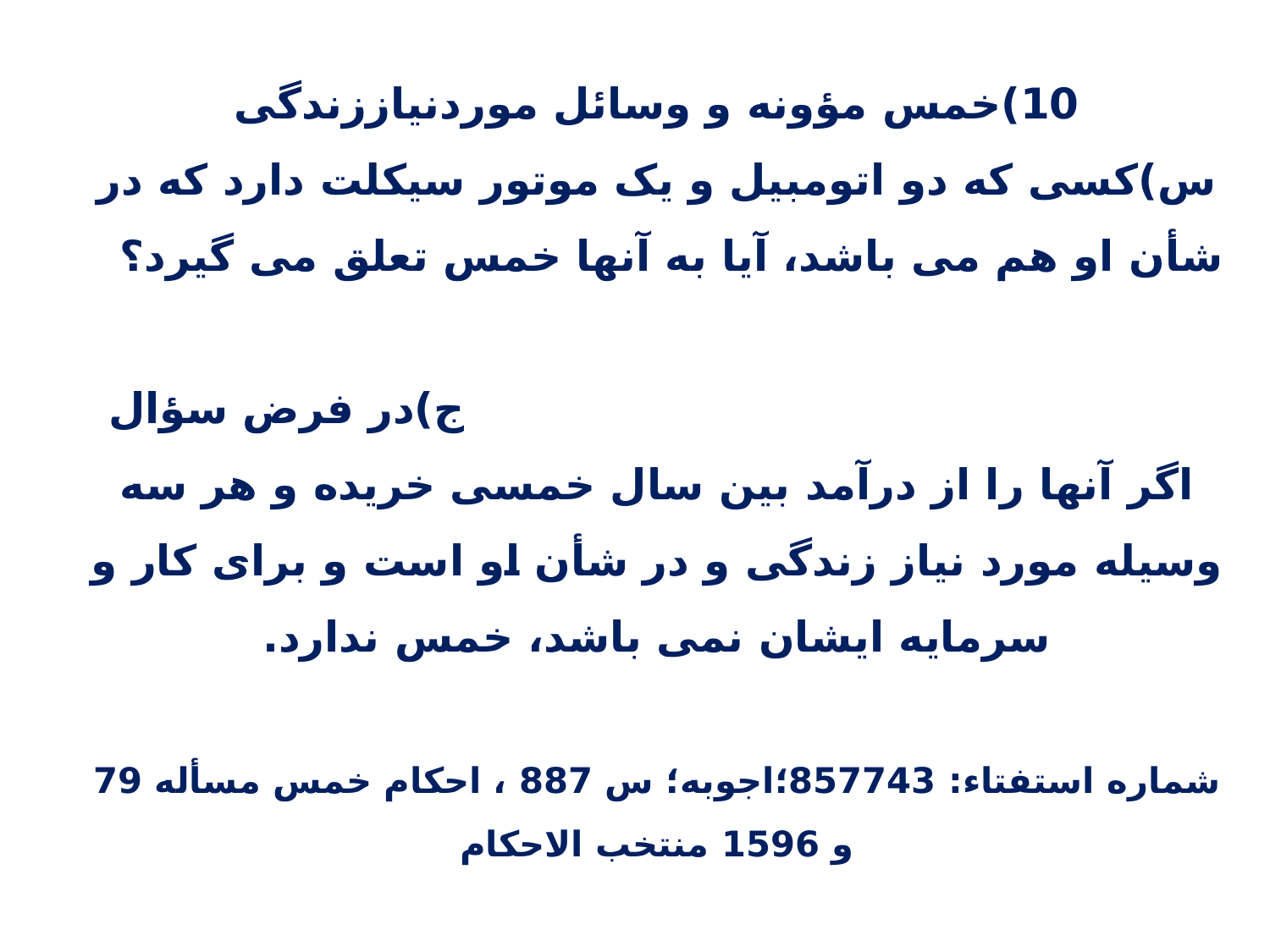

10)خمس مؤونه و وسائل موردنیاززندگی
س)کسی که دو اتومبیل و یک موتور سیکلت دارد که در شأن او هم می باشد، آیا به آنها خمس تعلق می گیرد؟                                                                                                                                   ج)در فرض سؤال اگر آنها را از درآمد بین سال خمسی خریده و هر سه وسیله مورد نیاز زندگی و در شأن او است و برای کار و سرمایه ایشان نمی باشد، خمس ندارد.

شماره استفتاء: 857743؛اجوبه؛ س 887 ، احکام خمس مسأله 79 و 1596 منتخب الاحکام